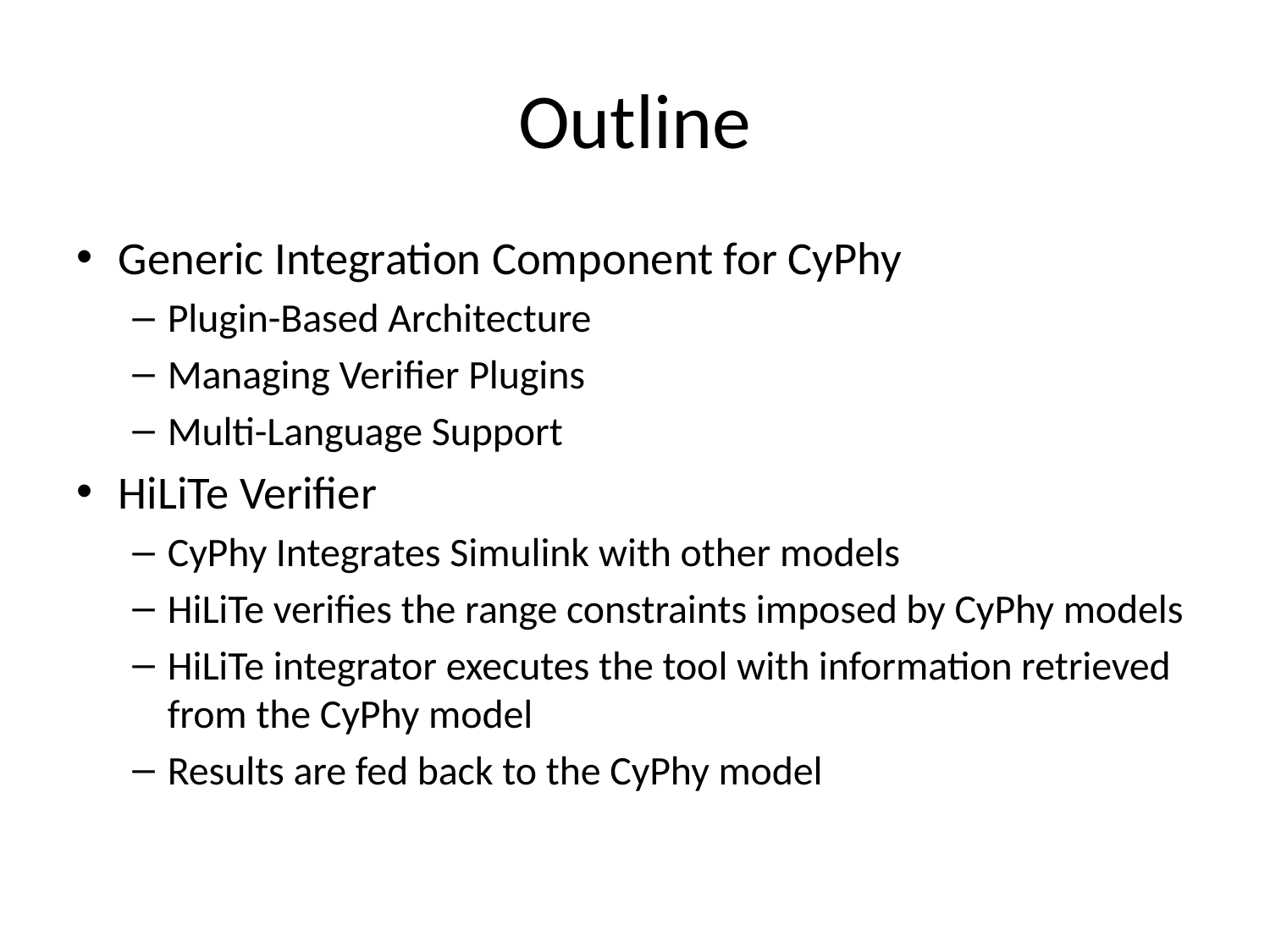

# Outline
Generic Integration Component for CyPhy
Plugin-Based Architecture
Managing Verifier Plugins
Multi-Language Support
HiLiTe Verifier
CyPhy Integrates Simulink with other models
HiLiTe verifies the range constraints imposed by CyPhy models
HiLiTe integrator executes the tool with information retrieved from the CyPhy model
Results are fed back to the CyPhy model